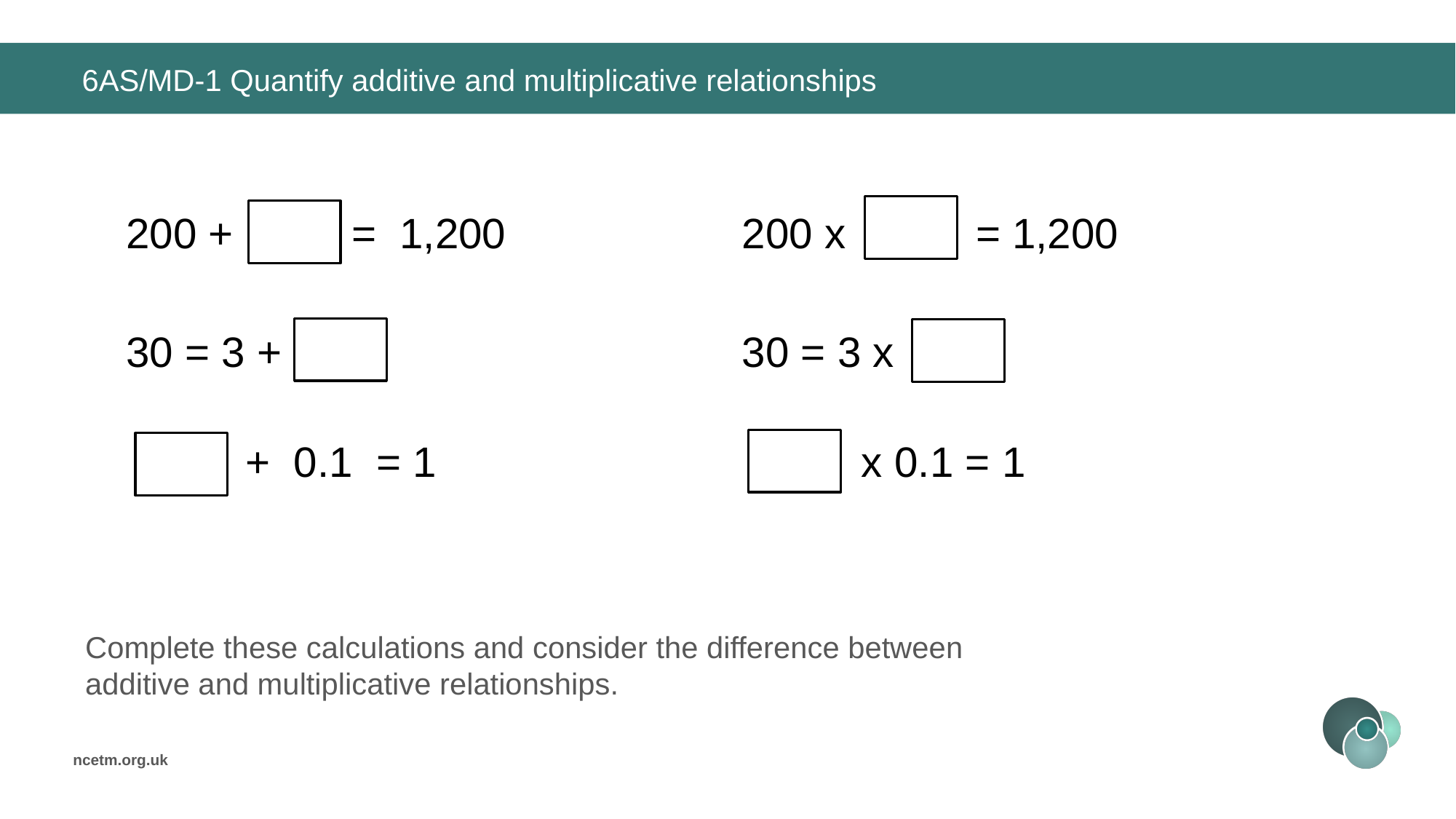

# 6AS/MD-1 Quantify additive and multiplicative relationships

200 +          =  1,200                    200 x           = 1,200

30 = 3 +                                       30 = 3 x

          +  0.1  = 1                                    x 0.1 = 1

Complete these calculations and consider the difference between additive and multiplicative relationships.